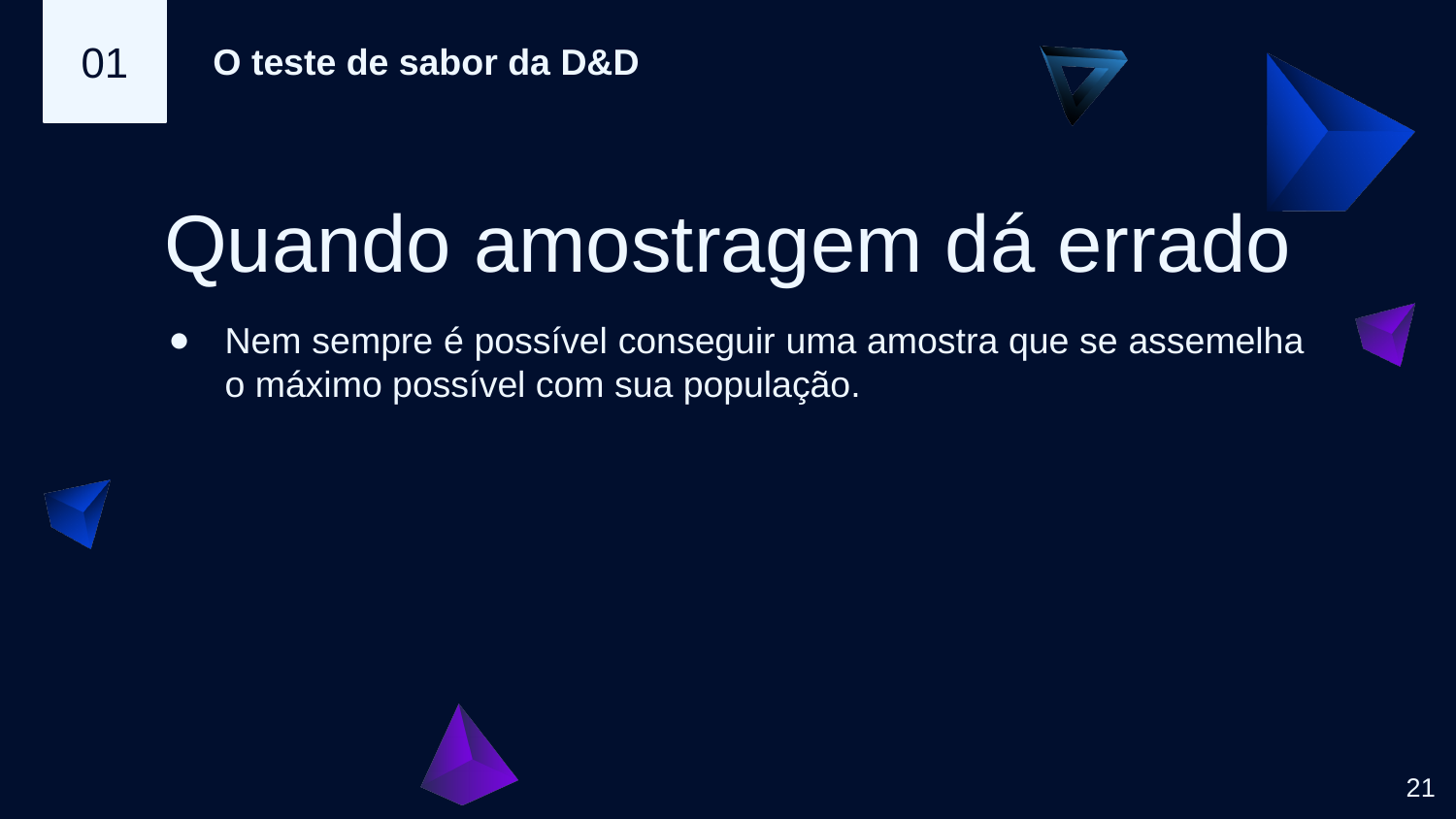

01
O teste de sabor da D&D
# Quando amostragem dá errado
Nem sempre é possível conseguir uma amostra que se assemelha o máximo possível com sua população.
21